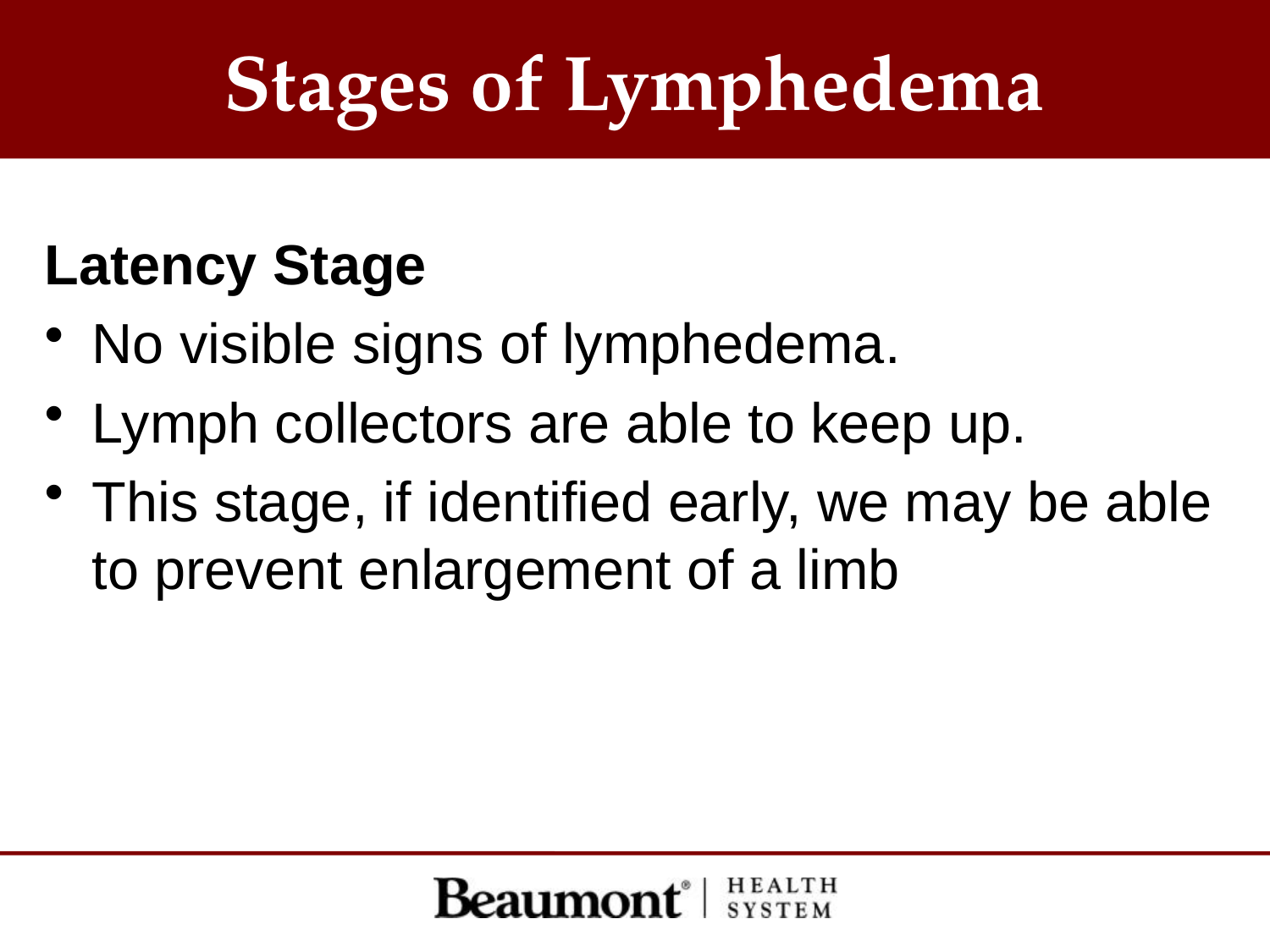

# Stages of Lymphedema
Latency Stage
No visible signs of lymphedema.
Lymph collectors are able to keep up.
This stage, if identified early, we may be able to prevent enlargement of a limb